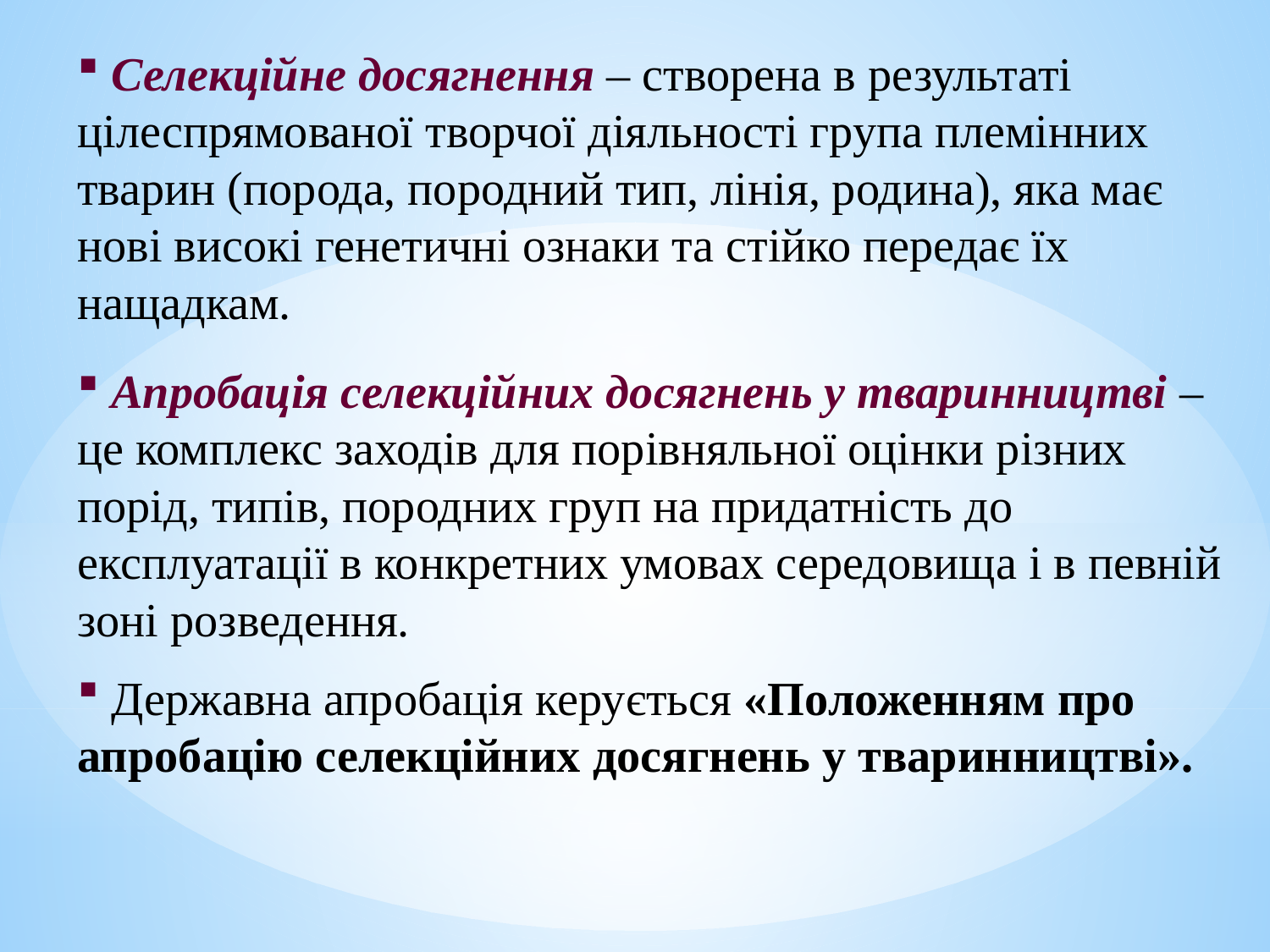

Селекційне досягнення – створена в результаті цілеспрямованої творчої діяльності група племінних тварин (порода, породний тип, лінія, родина), яка має нові високі генетичні ознаки та стійко передає їх нащадкам.

 Апробація селекційних досягнень у тваринництві – це комплекс заходів для порівняльної оцінки різних порід, типів, породних груп на придатність до експлуатації в конкретних умовах середовища і в певній зоні розведення.

 Державна апробація керується «Положенням про апробацію селекційних досягнень у тваринництві».